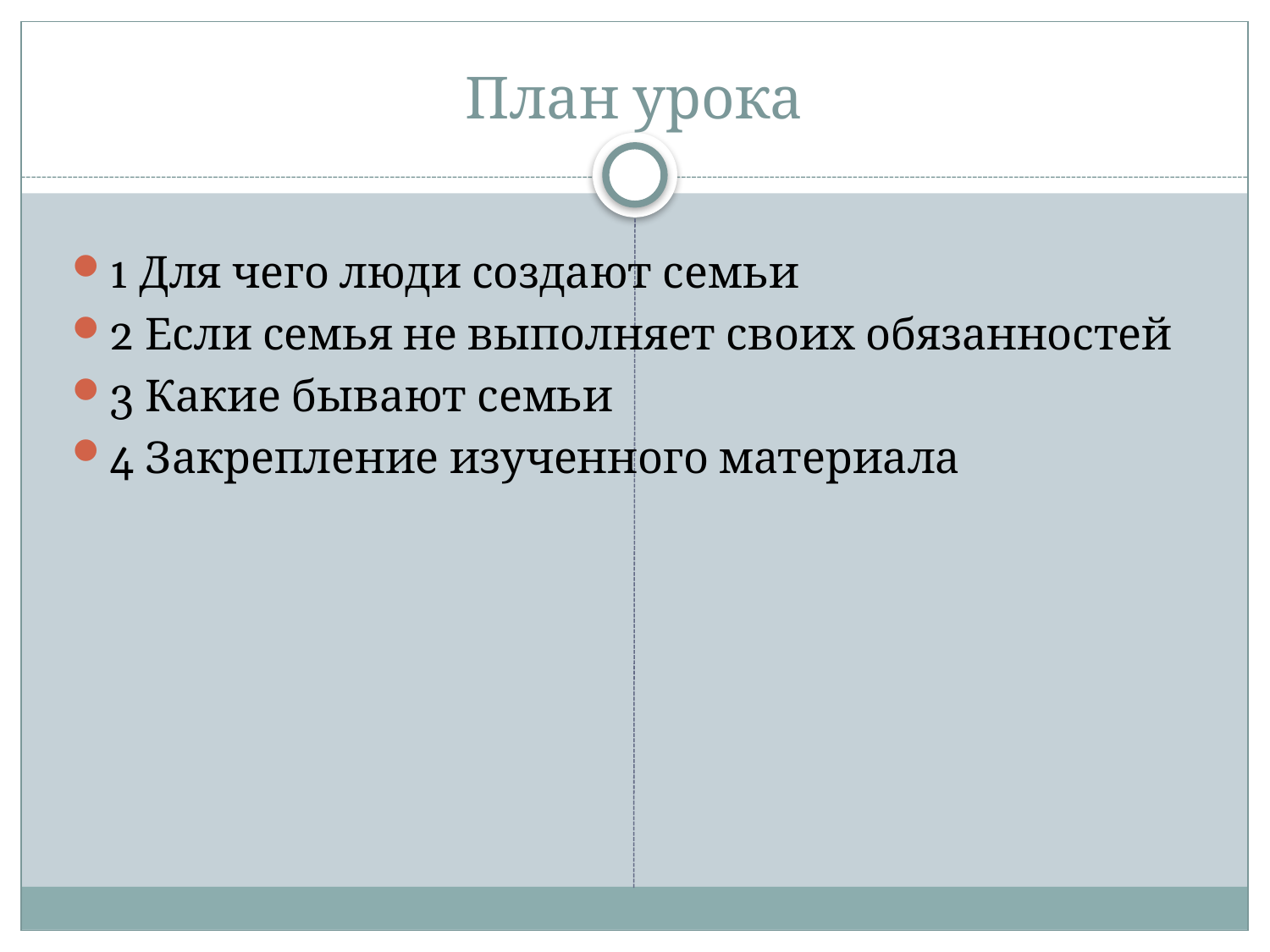

# План урока
1 Для чего люди создают семьи
2 Если семья не выполняет своих обязанностей
3 Какие бывают семьи
4 Закрепление изученного материала